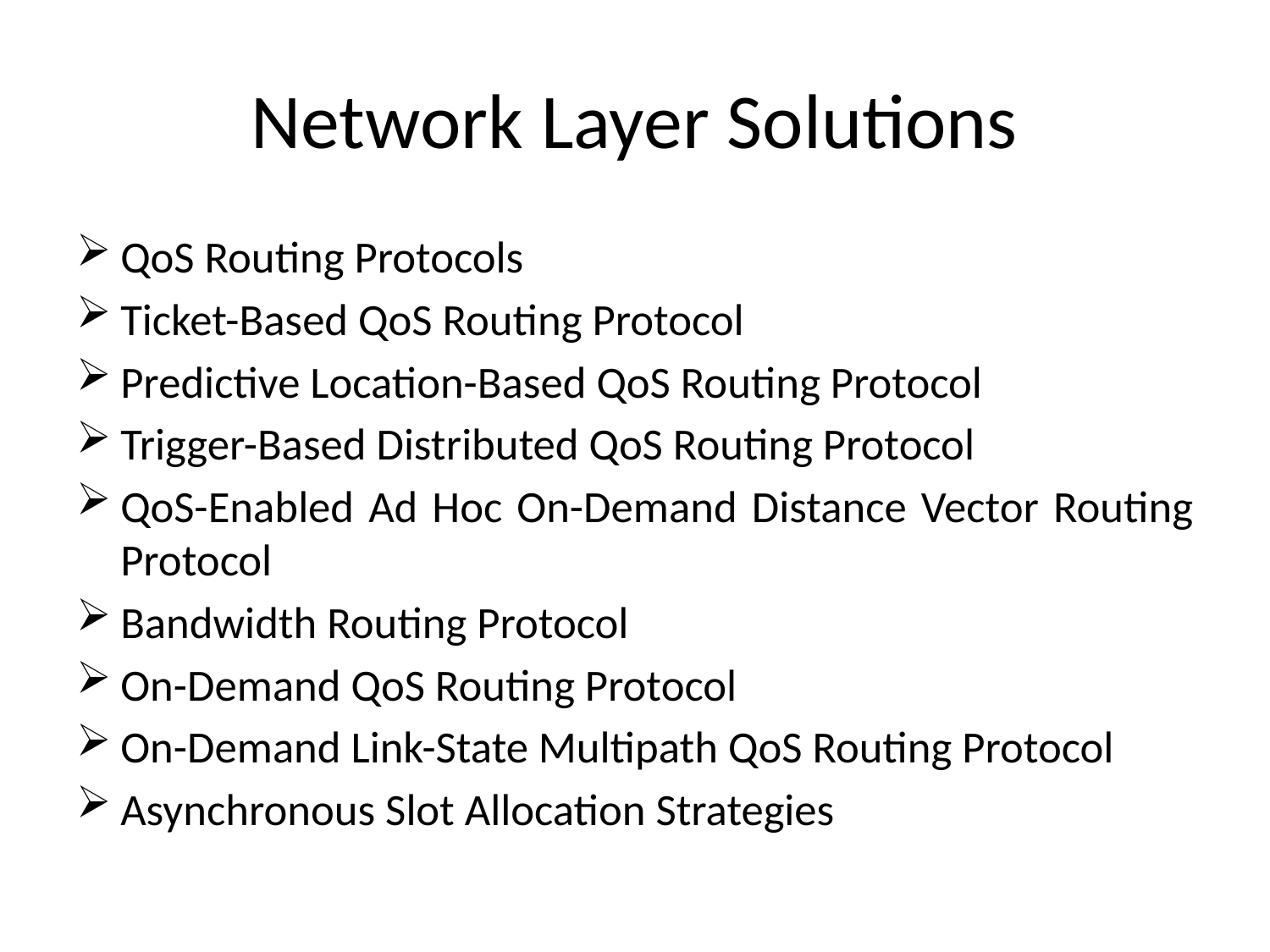

# Network Layer Solutions
QoS Routing Protocols
Ticket-Based QoS Routing Protocol
Predictive Location-Based QoS Routing Protocol
Trigger-Based Distributed QoS Routing Protocol
QoS-Enabled Ad Hoc On-Demand Distance Vector Routing Protocol
Bandwidth Routing Protocol
On-Demand QoS Routing Protocol
On-Demand Link-State Multipath QoS Routing Protocol
Asynchronous Slot Allocation Strategies